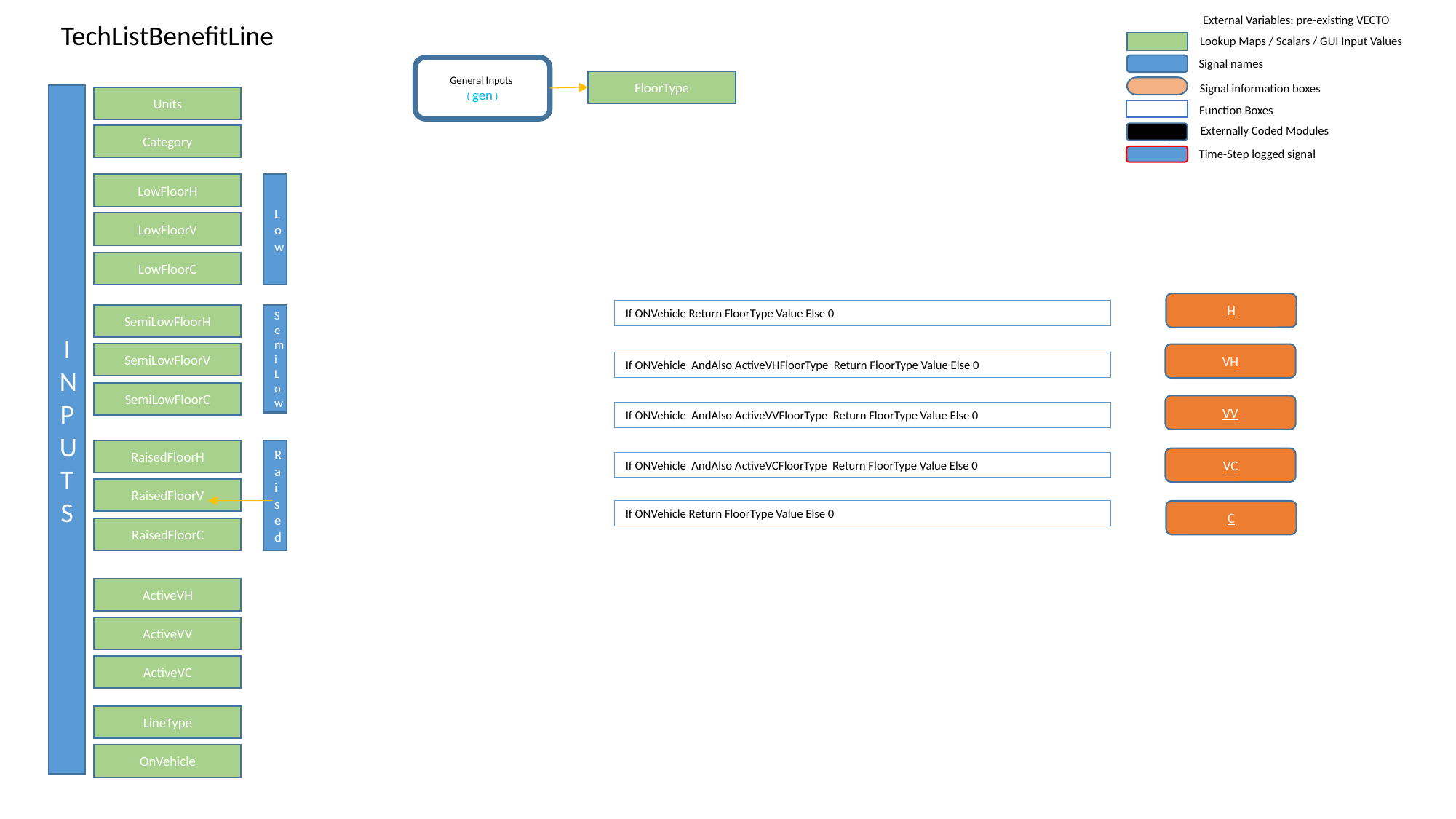

External Variables: pre-existing VECTO
TechListBenefitLine
Lookup Maps / Scalars / GUI Input Values

Signal names

General Inputs
( gen )
FloorType
Signal information boxes

INPUTS
Units
Function Boxes

Externally Coded Modules

Category
Time-Step logged signal

LowFloorH
Low
LowFloorV
LowFloorC
H
If ONVehicle Return FloorType Value Else 0
SemiLowFloorH
SemiLow
SemiLowFloorV
VH
If ONVehicle  AndAlso ActiveVHFloorType  Return FloorType Value Else 0
SemiLowFloorC
VV
If ONVehicle  AndAlso ActiveVVFloorType  Return FloorType Value Else 0
RaisedFloorH
Raised
VC
If ONVehicle  AndAlso ActiveVCFloorType  Return FloorType Value Else 0
RaisedFloorV
If ONVehicle Return FloorType Value Else 0
C
RaisedFloorC
ActiveVH
ActiveVV
ActiveVC
LineType
OnVehicle